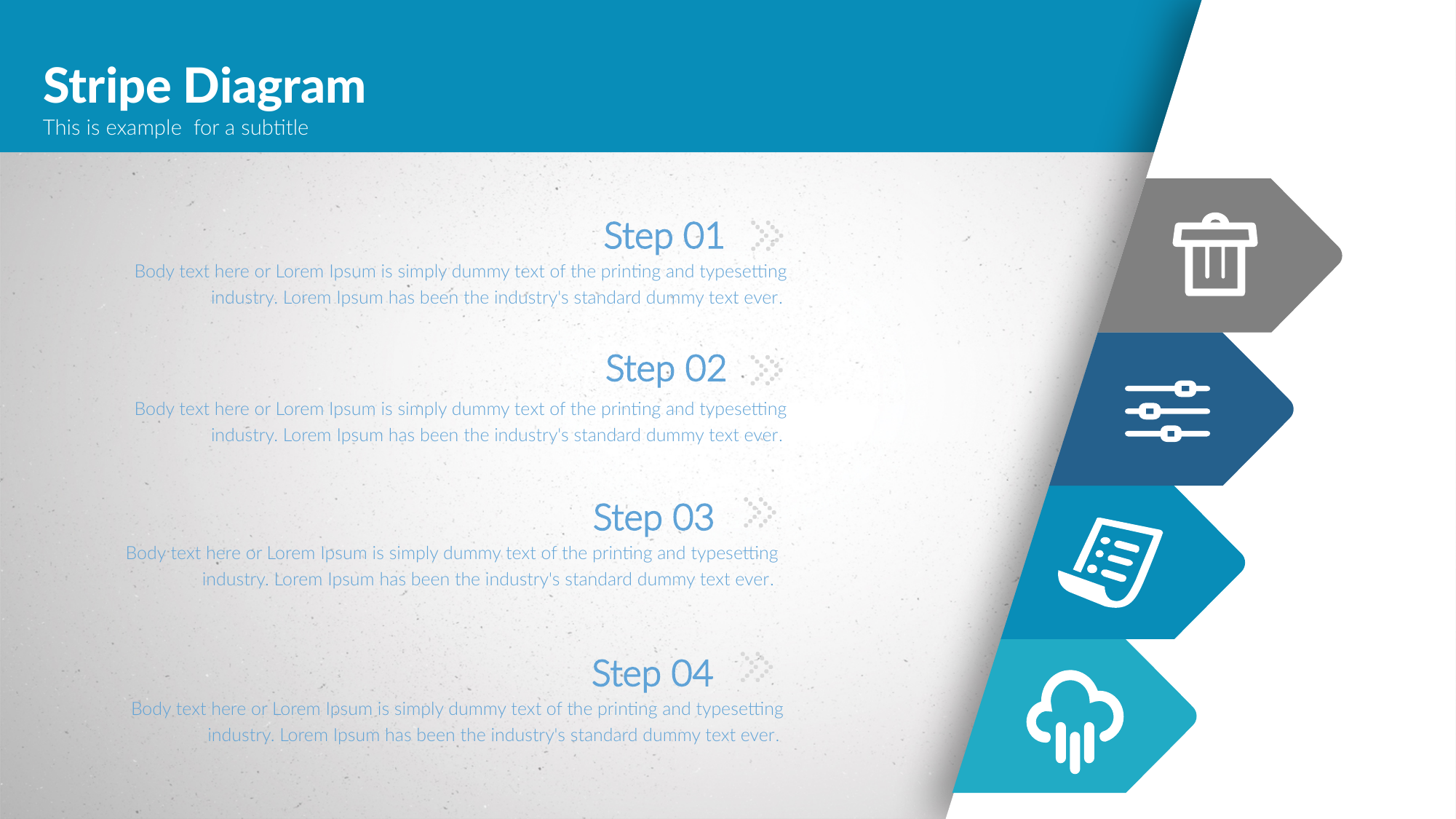

Stripe Diagram
This is example  for a subtitle

76

Step 01
Body text here or Lorem Ipsum is simply dummy text of the printing and typesetting industry. Lorem Ipsum has been the industry's standard dummy text ever.

Step 02
Body text here or Lorem Ipsum is simply dummy text of the printing and typesetting industry. Lorem Ipsum has been the industry's standard dummy text ever.

Step 03
Body text here or Lorem Ipsum is simply dummy text of the printing and typesetting industry. Lorem Ipsum has been the industry's standard dummy text ever.

Step 04
Body text here or Lorem Ipsum is simply dummy text of the printing and typesetting industry. Lorem Ipsum has been the industry's standard dummy text ever.